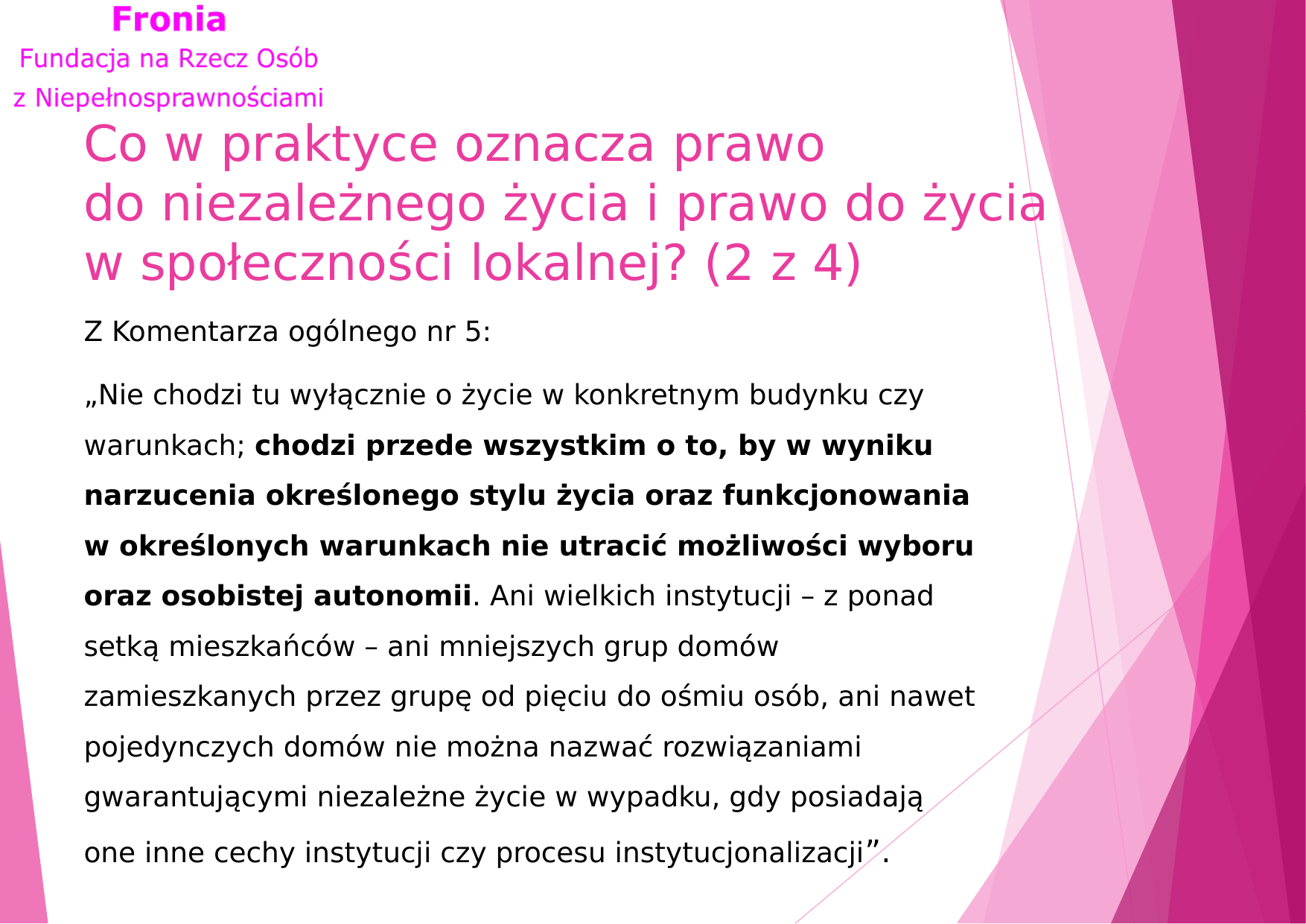

# Co w praktyce oznacza prawo do niezależnego życia i prawo do życia w społeczności lokalnej? (2 z 4)
Z Komentarza ogólnego nr 5:
„Nie chodzi tu wyłącznie o życie w konkretnym budynku czy warunkach; chodzi przede wszystkim o to, by w wyniku narzucenia określonego stylu życia oraz funkcjonowania w określonych warunkach nie utracić możliwości wyboru oraz osobistej autonomii. Ani wielkich instytucji – z ponad setką mieszkańców – ani mniejszych grup domów zamieszkanych przez grupę od pięciu do ośmiu osób, ani nawet pojedynczych domów nie można nazwać rozwiązaniami gwarantującymi niezależne życie w wypadku, gdy posiadają one inne cechy instytucji czy procesu instytucjonalizacji”.